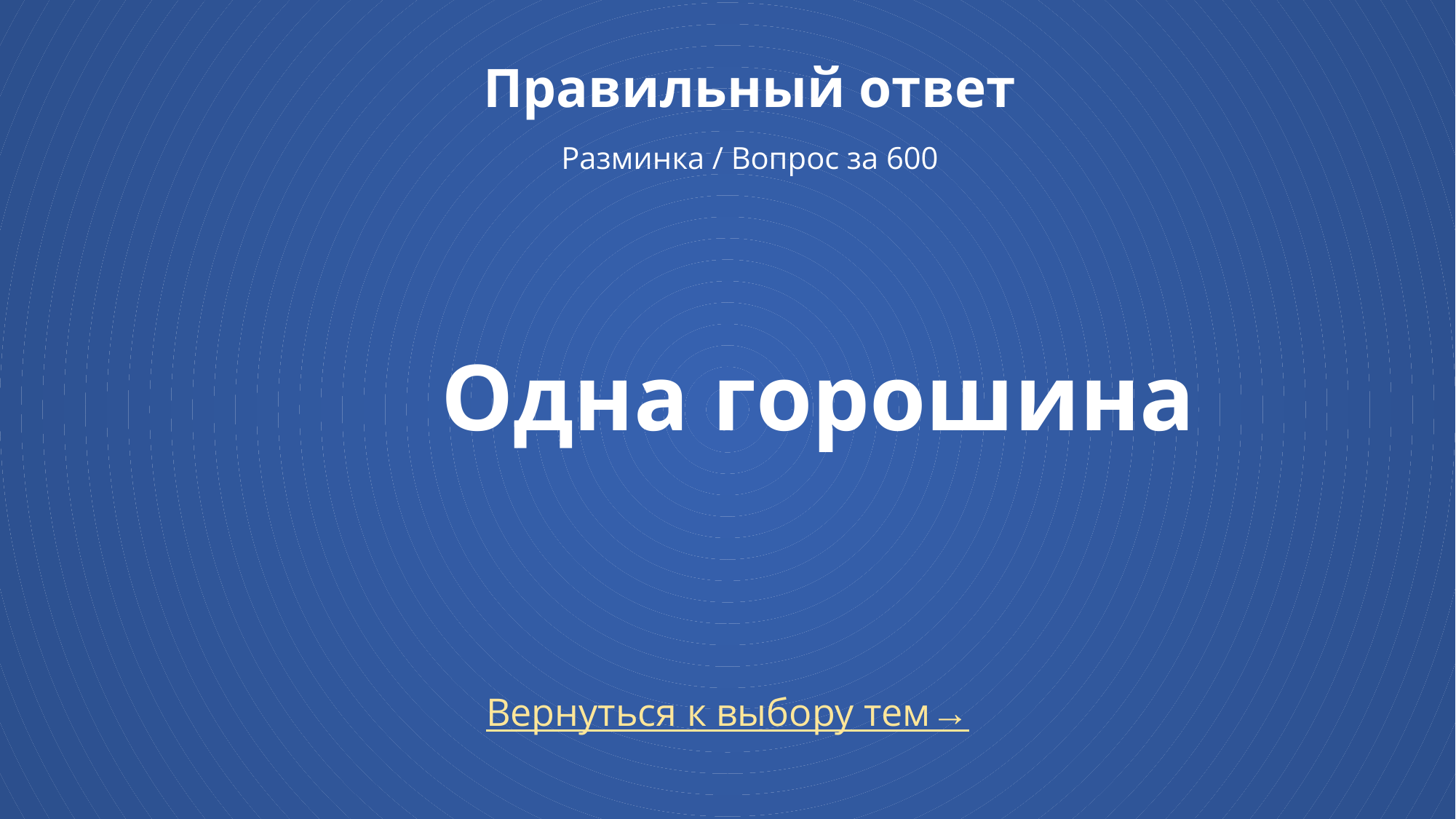

# Правильный ответ Разминка / Вопрос за 600
Одна горошина
Вернуться к выбору тем→